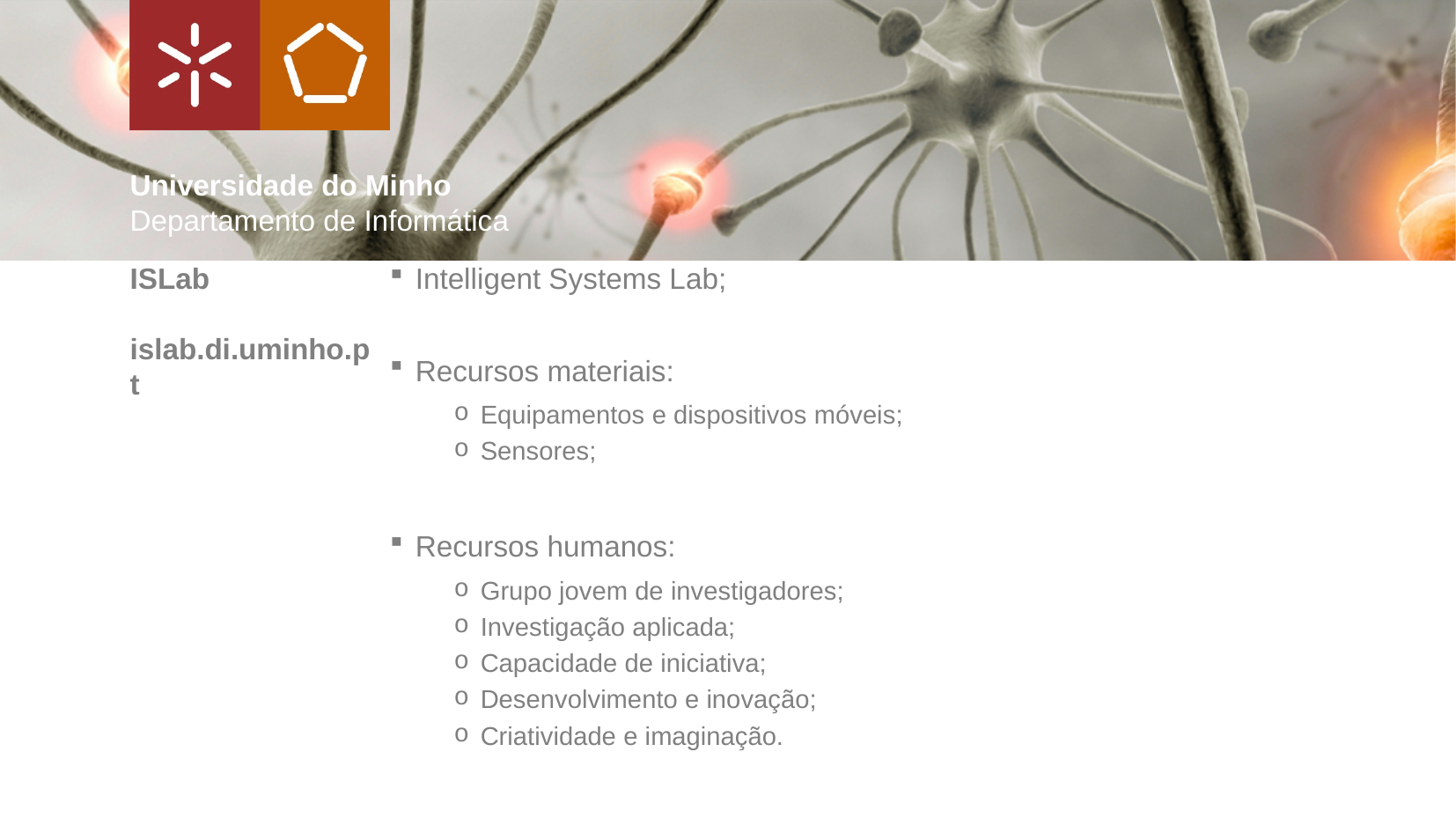

# ISLab islab.di.uminho.pt
Intelligent Systems Lab;

Recursos materiais:
Equipamentos e dispositivos móveis;
Sensores;

Recursos humanos:
Grupo jovem de investigadores;
Investigação aplicada;
Capacidade de iniciativa;
Desenvolvimento e inovação;
Criatividade e imaginação.